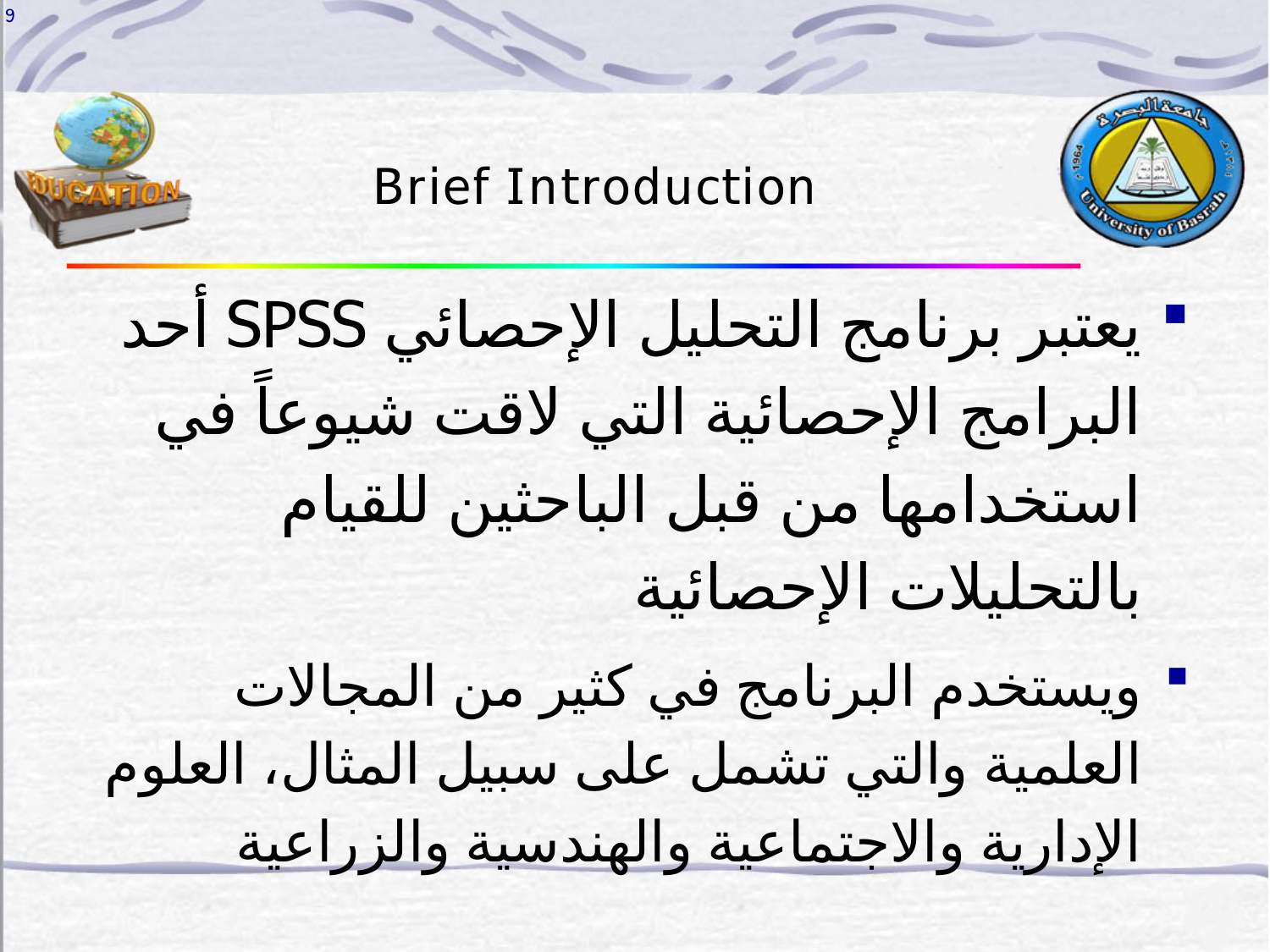

9
Brief Introduction
يعتبر برنامج التحليل الإحصائي SPSS أحد البرامج الإحصائية التي لاقت شيوعاً في استخدامها من قبل الباحثين للقيام بالتحليلات الإحصائية
ويستخدم البرنامج في كثير من المجالات العلمية والتي تشمل على سبيل المثال، العلوم الإدارية والاجتماعية والهندسية والزراعية